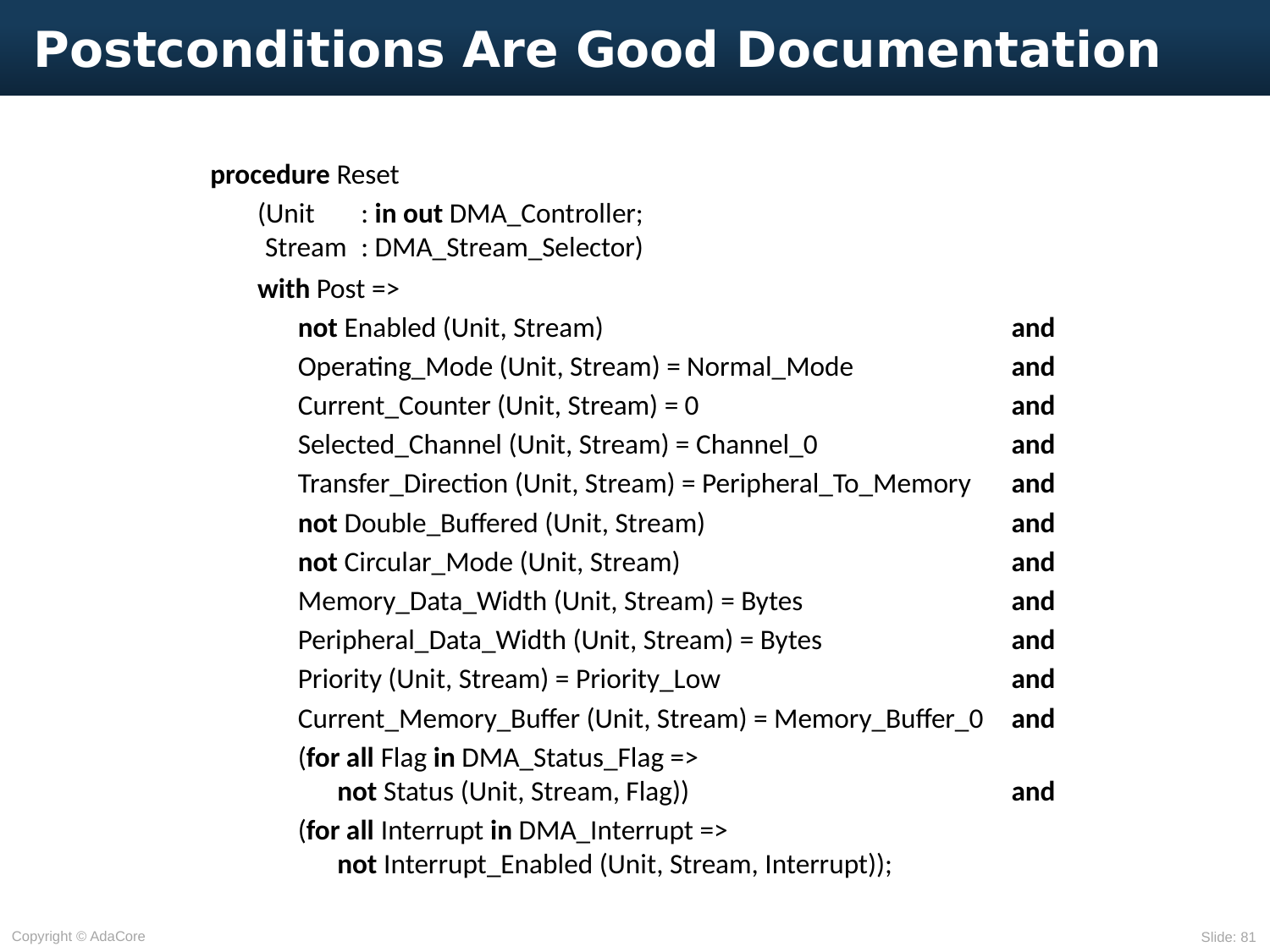

# Postconditions Are Good Documentation
procedure Reset
	(Unit   	: in out DMA_Controller;
		Stream	: DMA_Stream_Selector)
	with Post =>
	not Enabled (Unit, Stream)                               	and
	Operating_Mode (Unit, Stream) = Normal_Mode              	and
	Current_Counter (Unit, Stream) = 0                       	and
	Selected_Channel (Unit, Stream) = Channel_0              	and
	Transfer_Direction (Unit, Stream) = Peripheral_To_Memory	and
	not Double_Buffered (Unit, Stream)                       	and
	not Circular_Mode (Unit, Stream)                         	and
	Memory_Data_Width (Unit, Stream) = Bytes                 	and
	Peripheral_Data_Width (Unit, Stream) = Bytes             	and
	Priority (Unit, Stream) = Priority_Low                   	and
	Current_Memory_Buffer (Unit, Stream) = Memory_Buffer_0	and
	(for all Flag in DMA_Status_Flag =>
		not Status (Unit, Stream, Flag))                      	and
	(for all Interrupt in DMA_Interrupt =>
		not Interrupt_Enabled (Unit, Stream, Interrupt));